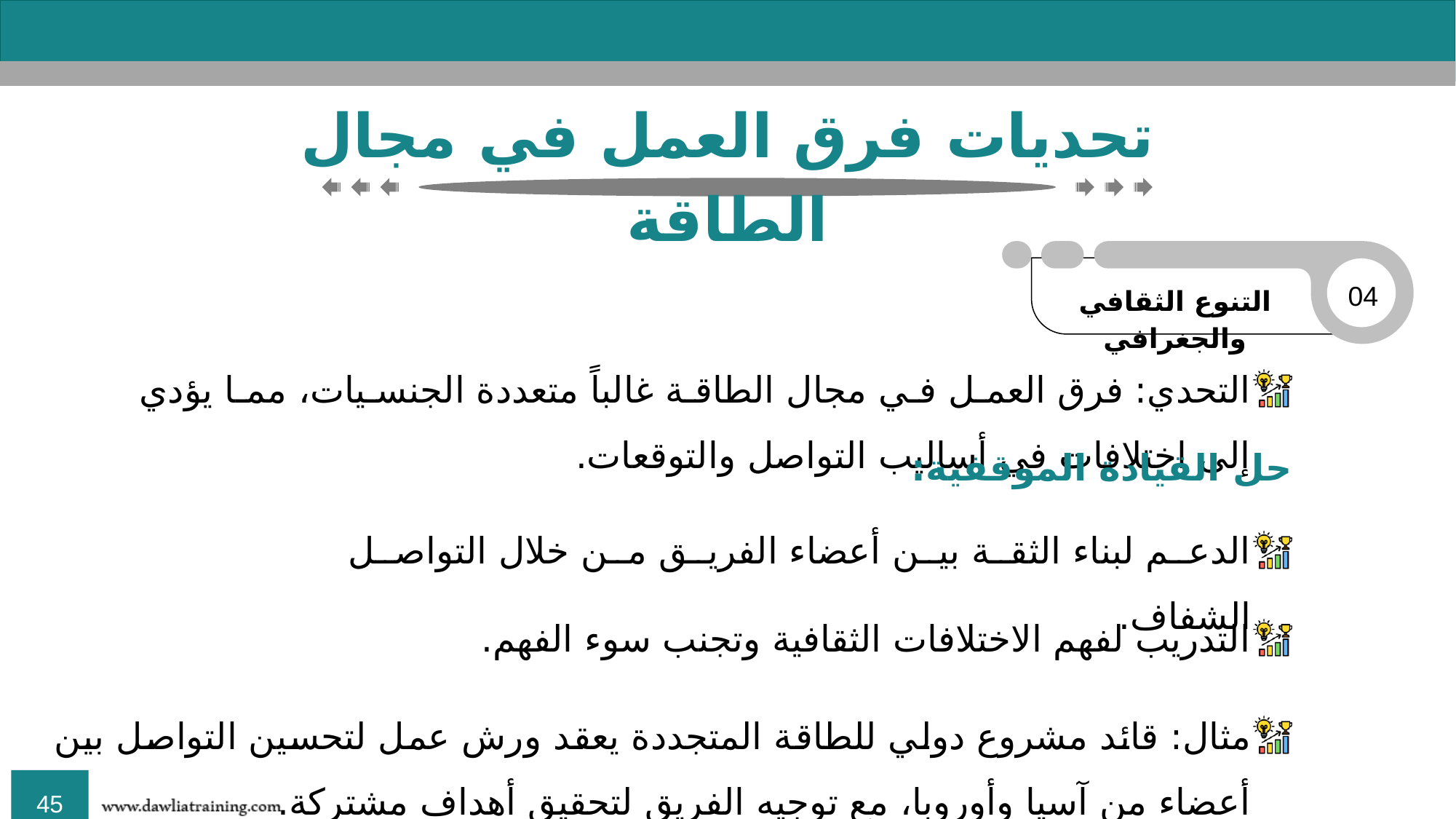

تحديات فرق العمل في مجال الطاقة

04
التنوع الثقافي والجغرافي

التحدي: فرق العمل في مجال الطاقة غالباً متعددة الجنسيات، مما يؤدي إلى اختلافات في أساليب التواصل والتوقعات.
حل القيادة الموقفية:
الدعم لبناء الثقة بين أعضاء الفريق من خلال التواصل الشفاف.
التدريب لفهم الاختلافات الثقافية وتجنب سوء الفهم.
مثال: قائد مشروع دولي للطاقة المتجددة يعقد ورش عمل لتحسين التواصل بين أعضاء من آسيا وأوروبا، مع توجيه الفريق لتحقيق أهداف مشتركة.